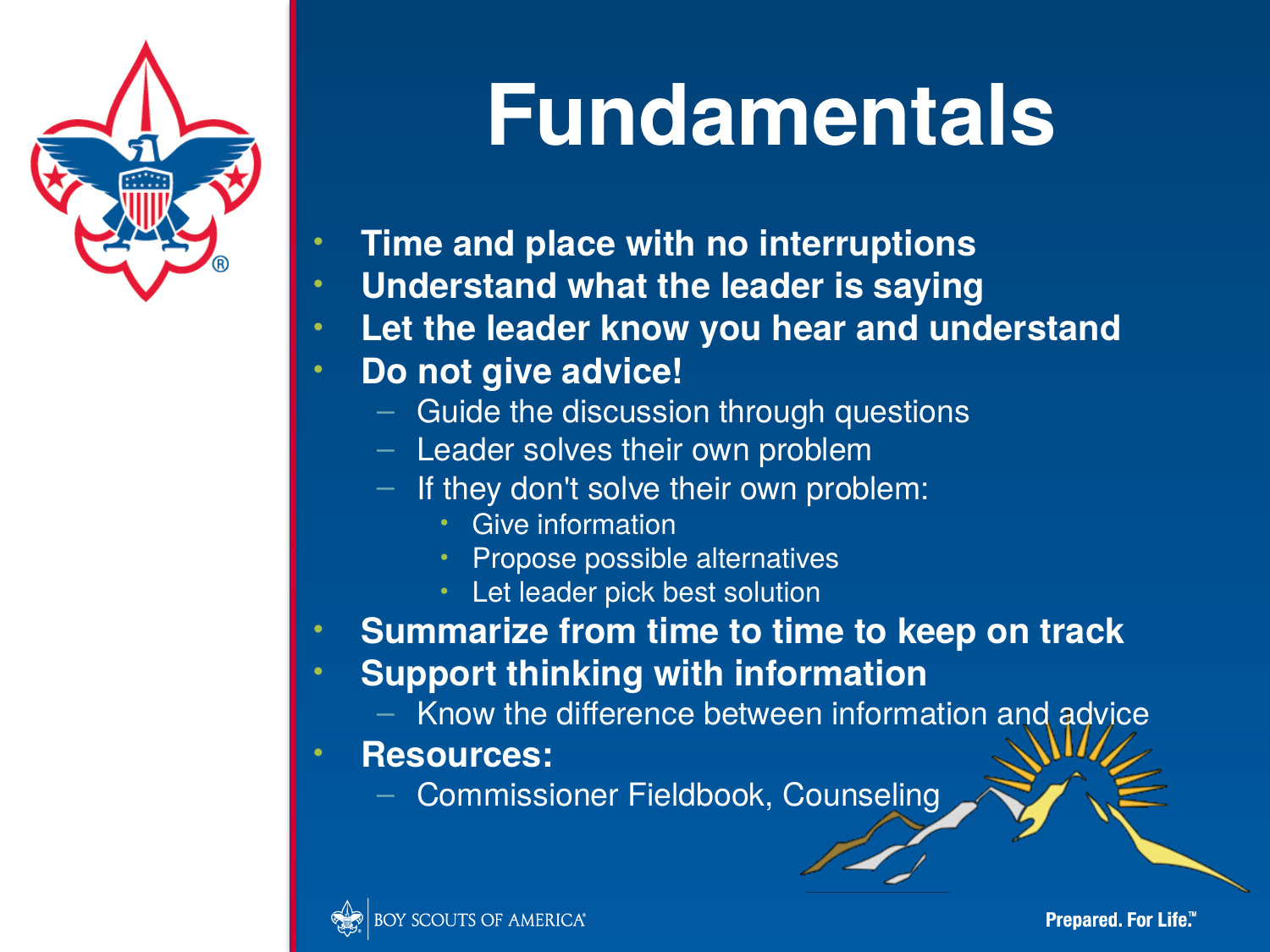

Fundamentals
Time and place with no interruptions
Understand what the leader is saying
Let the leader know you hear and understand
Do not give advice!
Guide the discussion through questions
Leader solves their own problem
If they don't solve their own problem:
Give information
Propose possible alternatives
Let leader pick best solution
Summarize from time to time to keep on track
Support thinking with information
Know the difference between information and advice
Resources:
Commissioner Fieldbook, Counseling